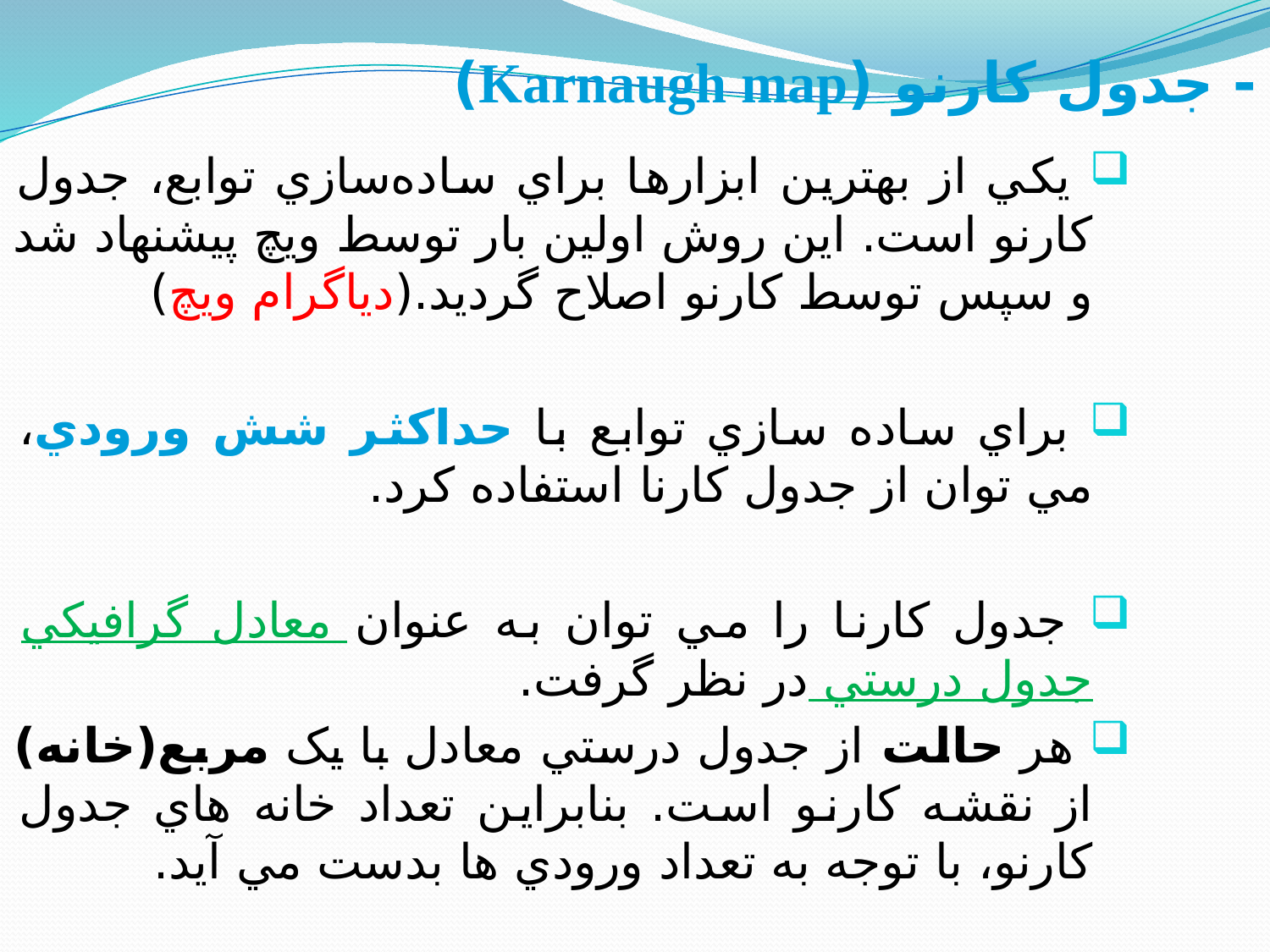

- جدول كارنو (Karnaugh map)
 يكي از بهترين ابزارها براي ساده‌سازي توابع، جدول كارنو است. اين روش اولين بار توسط ويچ پيشنهاد شد و سپس توسط کارنو اصلاح گرديد.(دياگرام ويچ)

 براي ساده سازي توابع با حداکثر شش ورودي، مي توان از جدول کارنا استفاده کرد.

 جدول کارنا را مي توان به عنوان معادل گرافيکي جدول درستي در نظر گرفت.
 هر حالت از جدول درستي معادل با يک مربع(خانه) از نقشه کارنو است. بنابراين تعداد خانه هاي جدول کارنو، با توجه به تعداد ورودي ها بدست مي آيد.